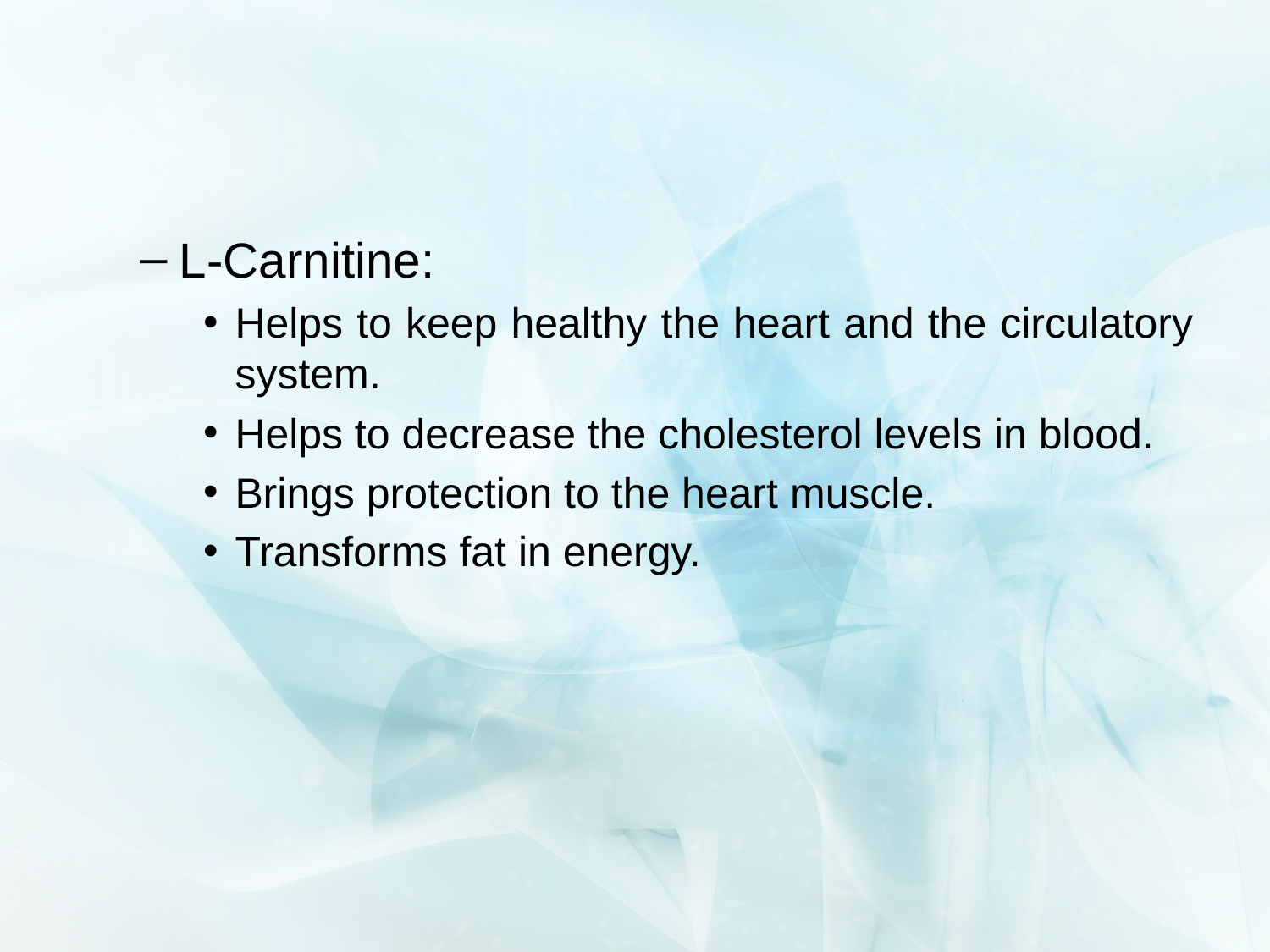

#
L-Carnitine:
Helps to keep healthy the heart and the circulatory system.
Helps to decrease the cholesterol levels in blood.
Brings protection to the heart muscle.
Transforms fat in energy.